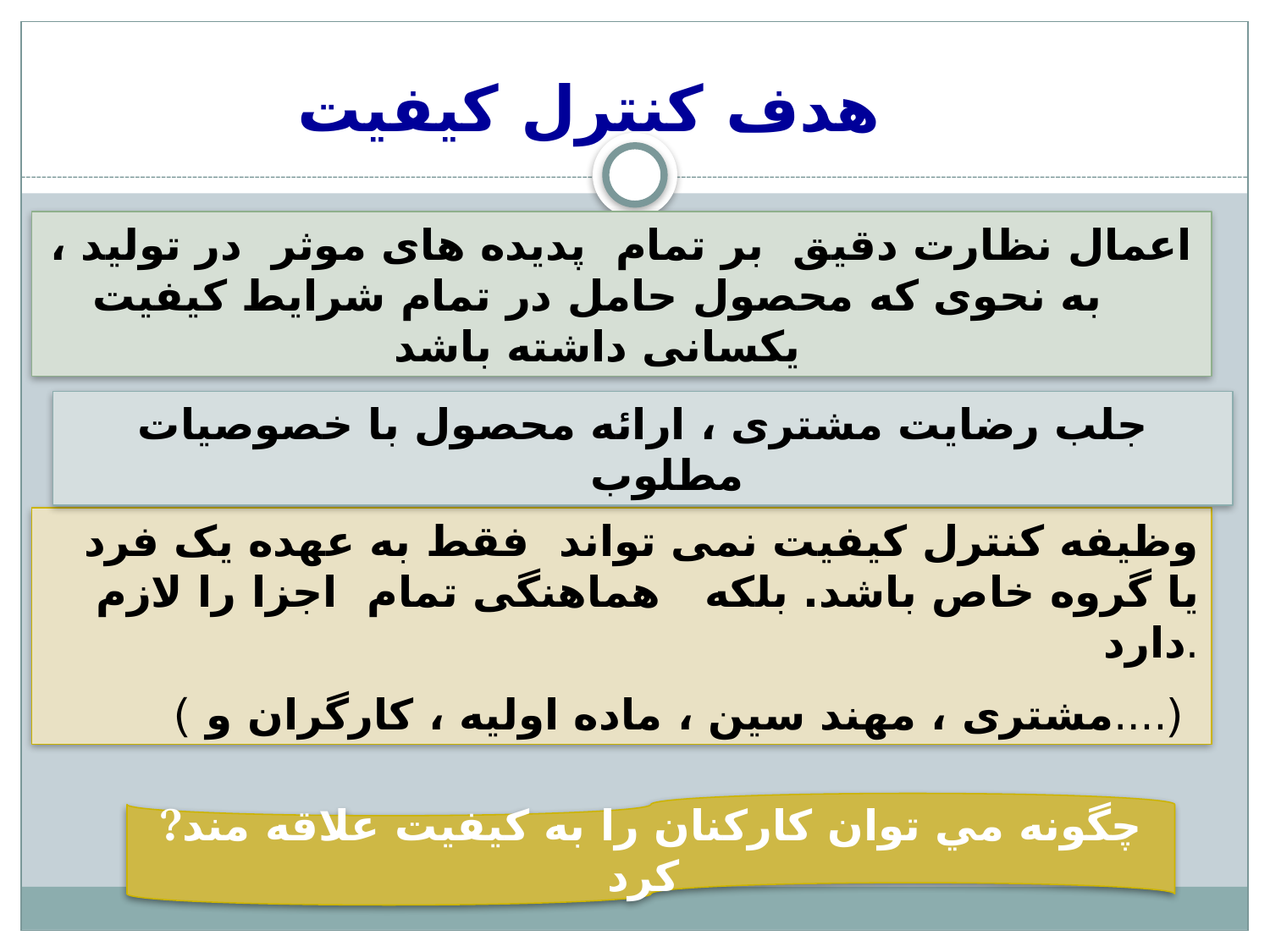

هدف کنترل کیفیت
اعمال نظارت دقیق  بر تمام  پدیده های موثر  در تولید ، به نحوی که محصول حامل در تمام شرایط کیفیت  یکسانی داشته باشد
جلب رضایت مشتری ، ارائه محصول با خصوصیات مطلوب
 وظیفه کنترل کیفیت نمی تواند  فقط به عهده یک فرد یا گروه خاص باشد. بلکه   هماهنگی تمام  اجزا را لازم دارد.
( مشتری ، مهند سین ، ماده اولیه ، کارگران و....)
?چگونه مي توان كاركنان را به كيفيت علاقه مند كرد